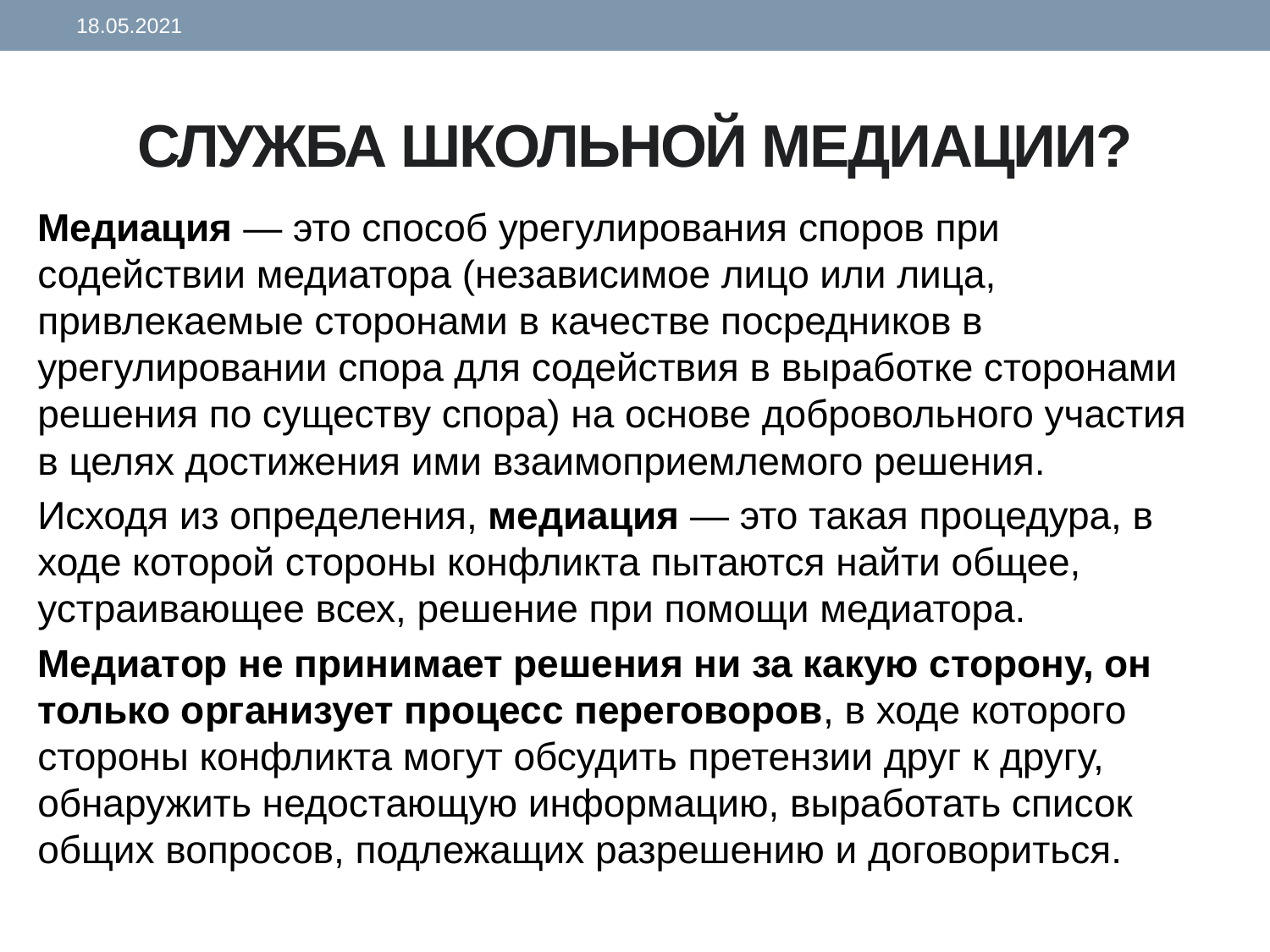

18.05.2021
# СЛУЖБА ШКОЛЬНОЙ МЕДИАЦИИ?
Медиация — это способ урегулирования споров при содействии медиатора (независимое лицо или лица, привлекаемые сторонами в качестве посредников в урегулировании спора для содействия в выработке сторонами решения по существу спора) на основе добровольного участия в целях достижения ими взаимоприемлемого решения.
Исходя из определения, медиация — это такая процедура, в ходе которой стороны конфликта пытаются найти общее, устраивающее всех, решение при помощи медиатора.
Медиатор не принимает решения ни за какую сторону, он только организует процесс переговоров, в ходе которого стороны конфликта могут обсудить претензии друг к другу, обнаружить недостающую информацию, выработать список общих вопросов, подлежащих разрешению и договориться.